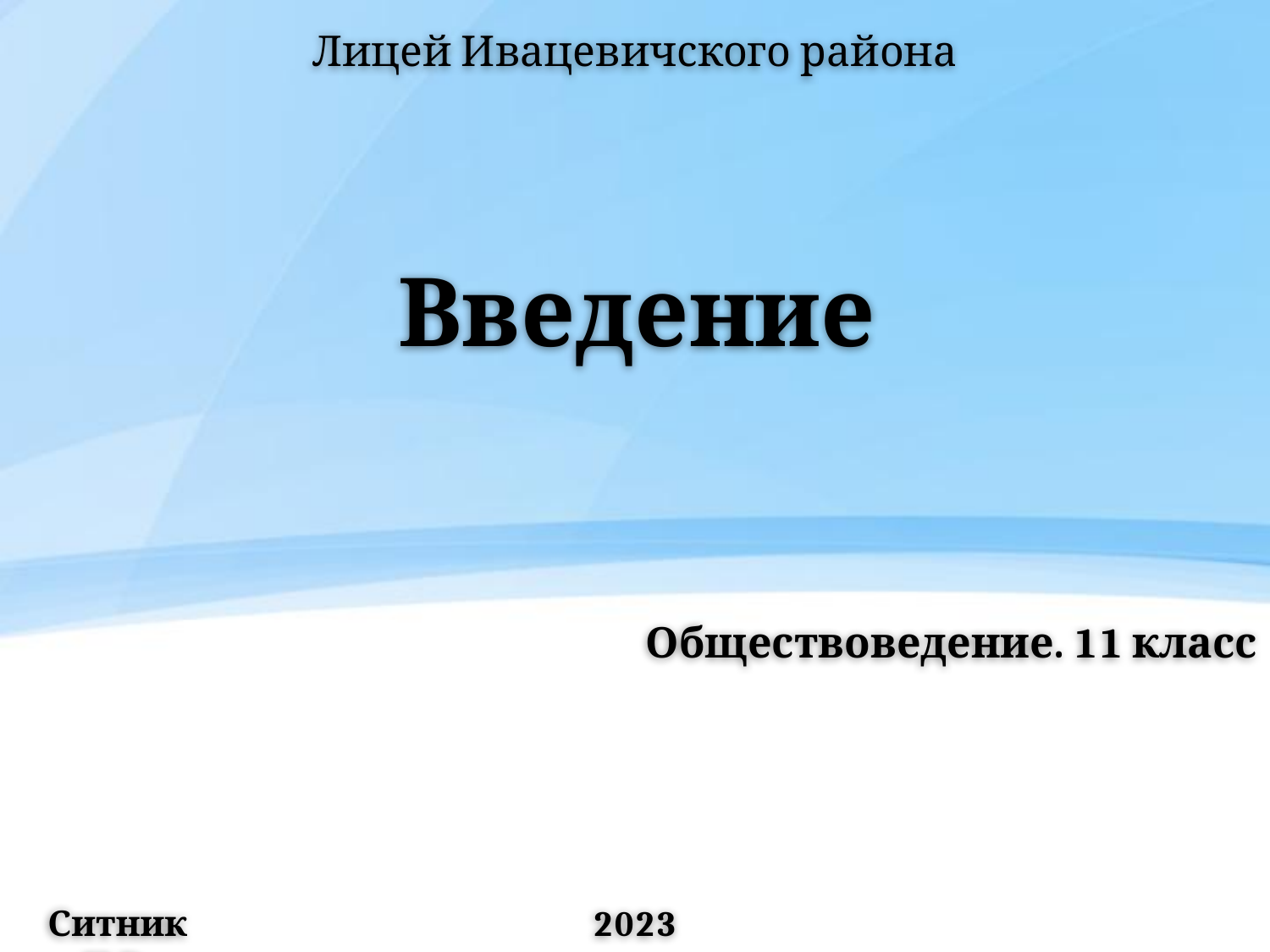

Лицей Ивацевичского района
# Введение
Обществоведение. 11 класс
Ситник П.В.
2023